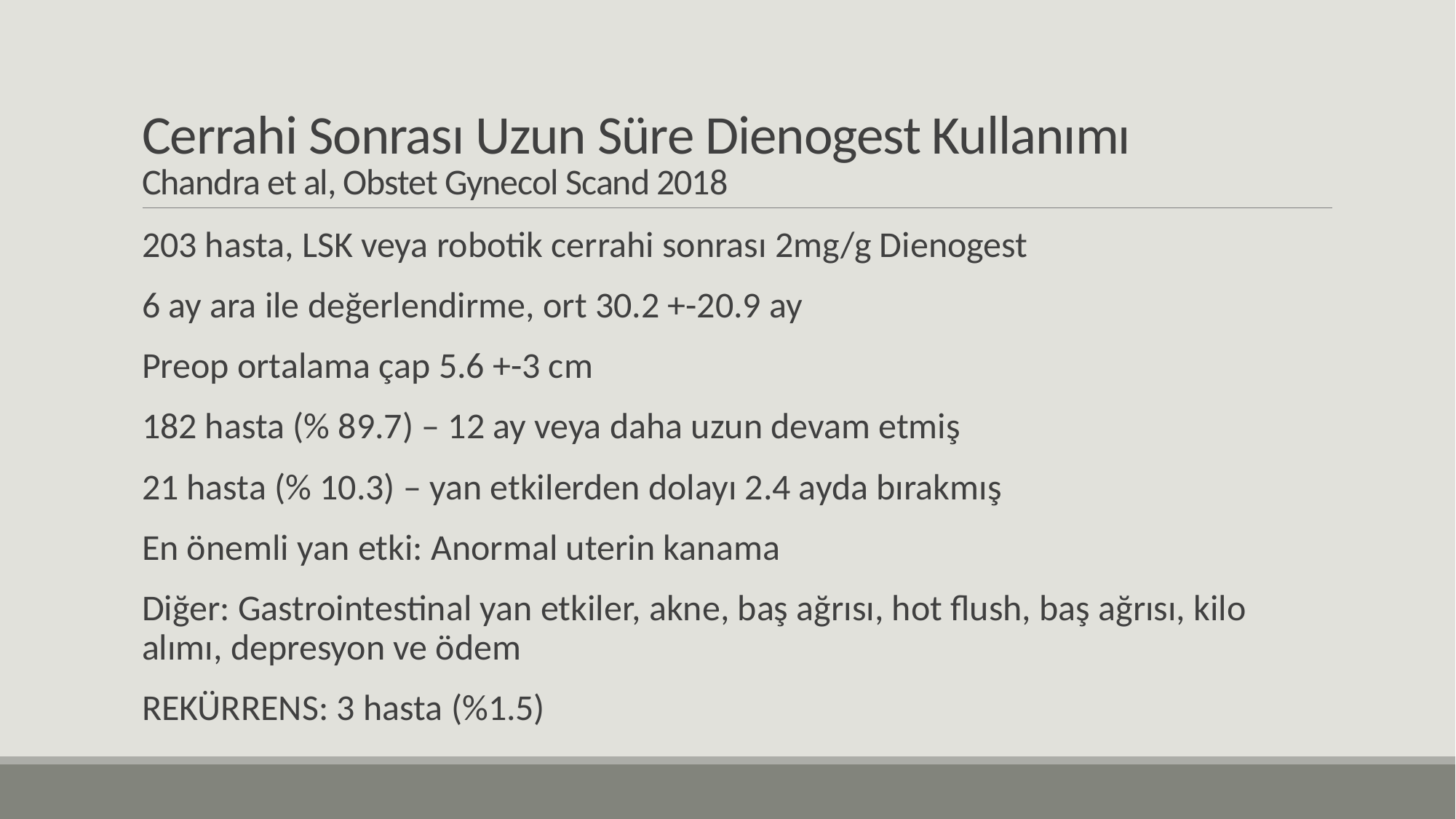

# Cerrahi Sonrası Uzun Süre Dienogest Kullanımı Chandra et al, Obstet Gynecol Scand 2018
203 hasta, LSK veya robotik cerrahi sonrası 2mg/g Dienogest
6 ay ara ile değerlendirme, ort 30.2 +-20.9 ay
Preop ortalama çap 5.6 +-3 cm
182 hasta (% 89.7) – 12 ay veya daha uzun devam etmiş
21 hasta (% 10.3) – yan etkilerden dolayı 2.4 ayda bırakmış
En önemli yan etki: Anormal uterin kanama
Diğer: Gastrointestinal yan etkiler, akne, baş ağrısı, hot flush, baş ağrısı, kilo alımı, depresyon ve ödem
REKÜRRENS: 3 hasta (%1.5)